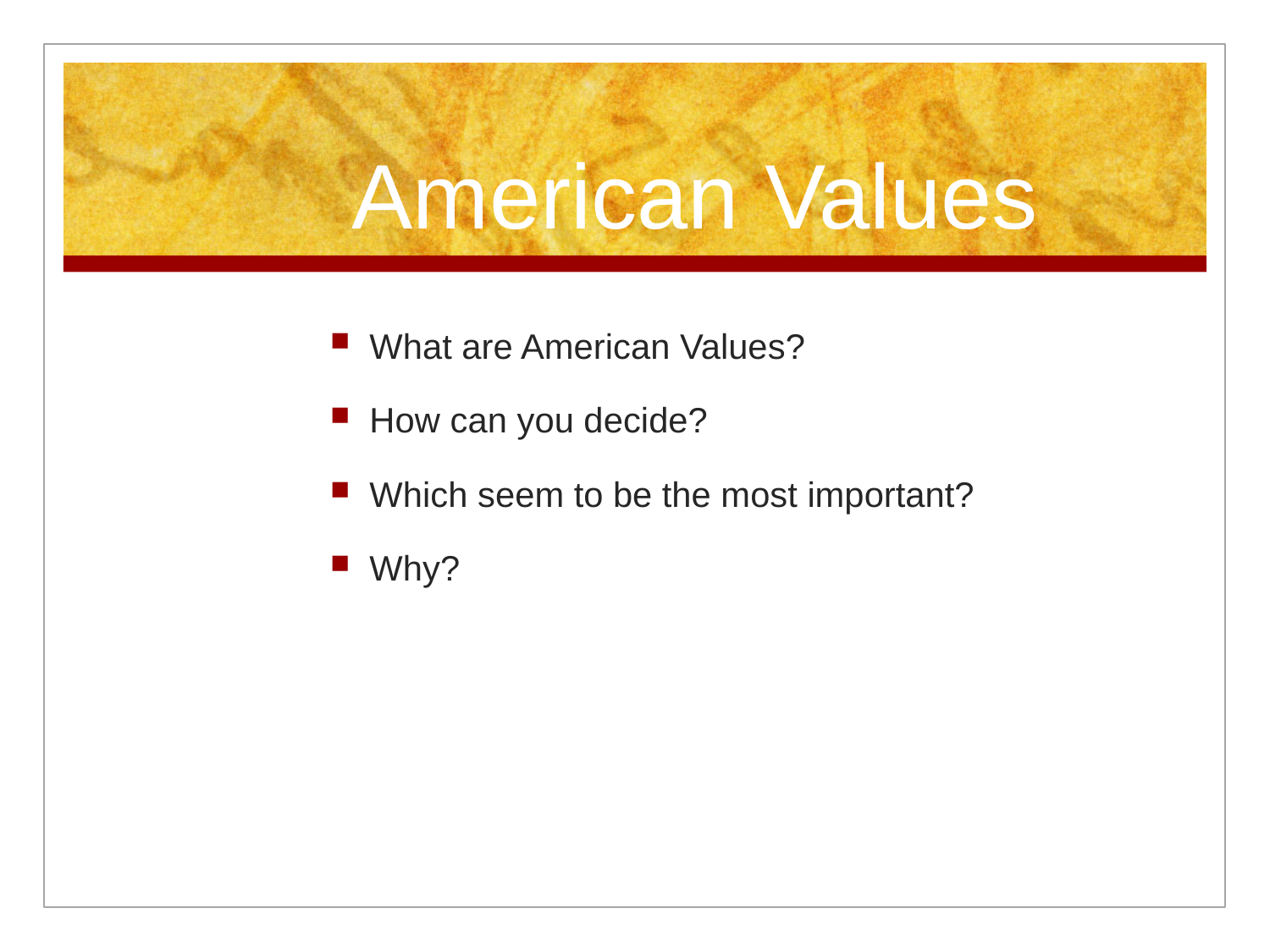

# American Values
What are American Values?
How can you decide?
Which seem to be the most important?
Why?